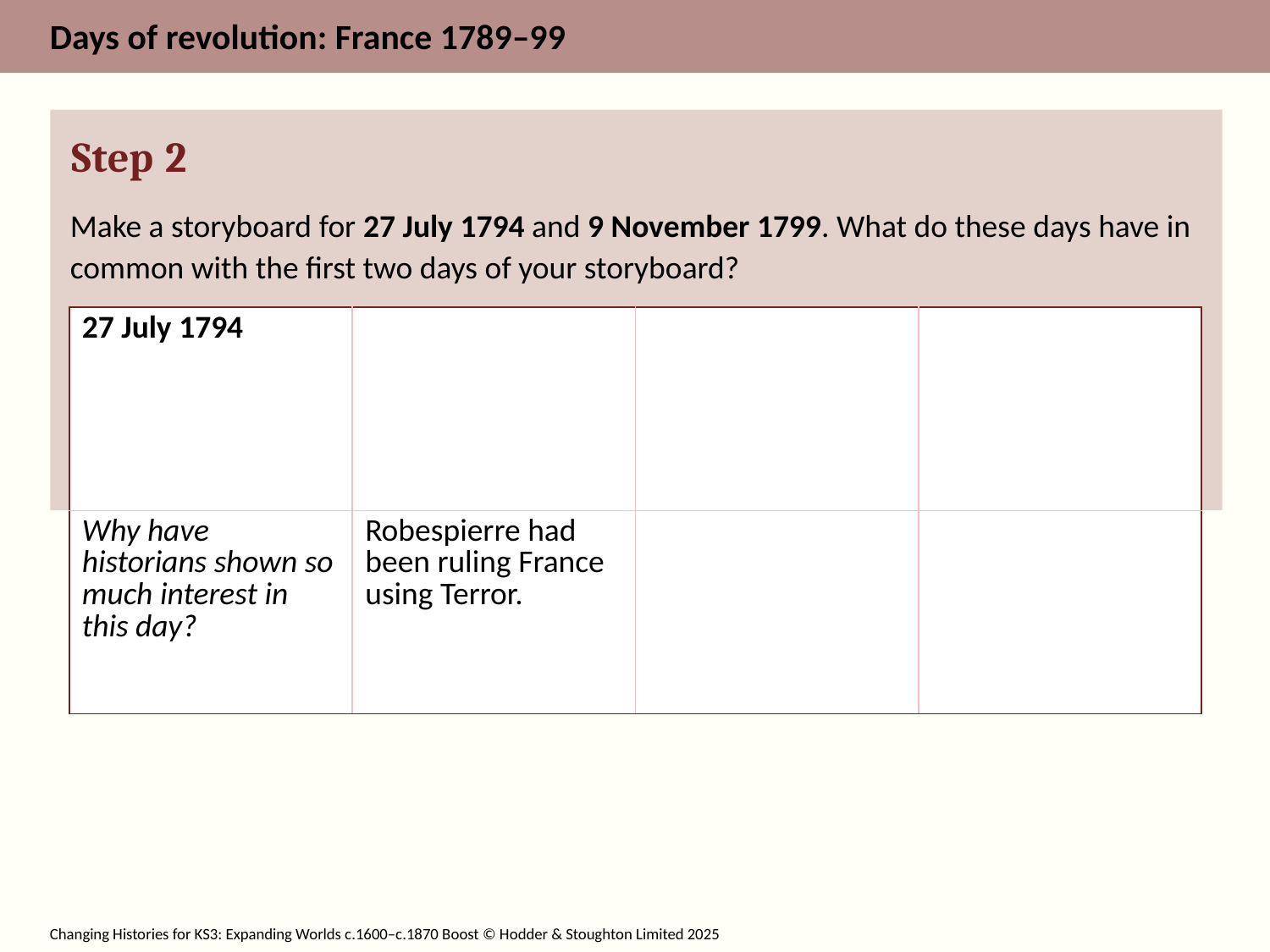

Step 2
Make a storyboard for 27 July 1794 and 9 November 1799. What do these days have in common with the first two days of your storyboard?

| 27 July 1794 |  |  |  |
| --- | --- | --- | --- |
| Why have historians shown so much interest in this day? | Robespierre had been ruling France using Terror. |  |  |